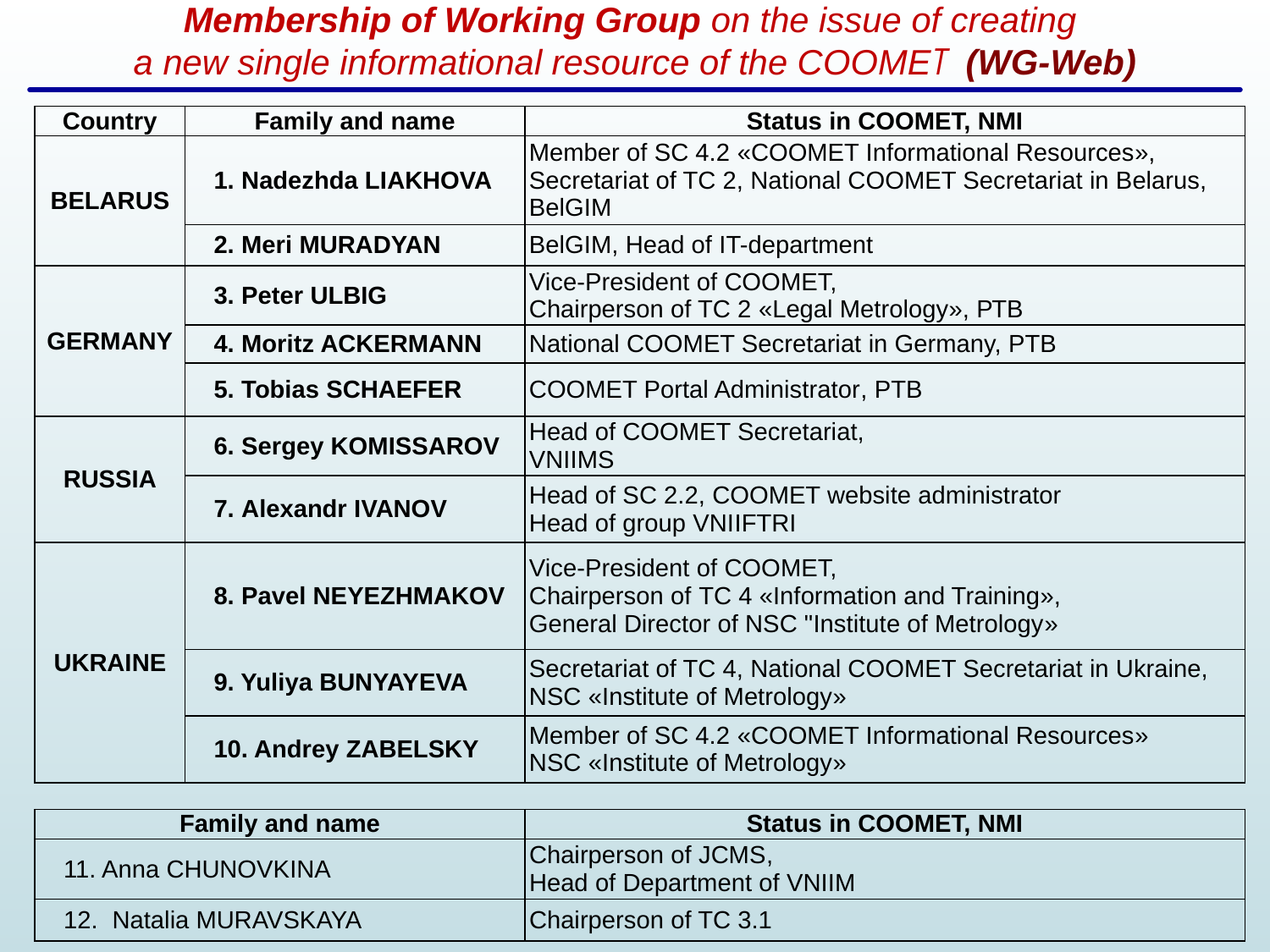

Membership of Working Group on the issue of creating
a new single informational resource of the COOMET  (WG-Web)
| Country | Family and name | Status in COOMET, NMI |
| --- | --- | --- |
| Belarus | 1. Nadezhda LIAKHOVA | Member of SC 4.2 «COOMET Informational Resources», Secretariat of TC 2, National COOMET Secretariat in Belarus, BelGIM |
|  | 2. Meri MURADYAN | BelGIM, Head of IT-department |
| germany | 3. Peter ULBIG | Vice-President of COOMET, Chairperson of TC 2 «Legal Metrology», РТВ |
|  | 4. Moritz ACKERMANN | National COOMET Secretariat in Germany, PTB |
|  | 5. Tobias SCHAEFER | COOMET Portal Administrator, PTB |
| russia | 6. Sergey KOMISSAROV | Head of COOMET Secretariat, VNIIMS |
|  | 7. Alexandr IVANOV | Head of SC 2.2, COOMET website administrator Head of group VNIIFTRI |
| ukraine | 8. Pavel NEYEZHMAKOV | Vice-President of COOMET, Chairperson of ТC 4 «Information and Training», General Director of NSC "Institute of Metrology» |
|  | 9. Yuliya BUNYAYEVA | Secretariat of TC 4, National COOMET Secretariat in Ukraine, NSC «Institute of Metrology» |
|  | 10. Andrey ZABELSKY | Member of SC 4.2 «COOMET Informational Resources» NSC «Institute of Metrology» |
| Family and name | Status in COOMET, NMI |
| --- | --- |
| 11. Anna CHUNOVKINA | Chairperson of JCMS, Head of Department of VNIIM |
| 12.  Natalia MURAVSKAYA | Chairperson of TC 3.1 |